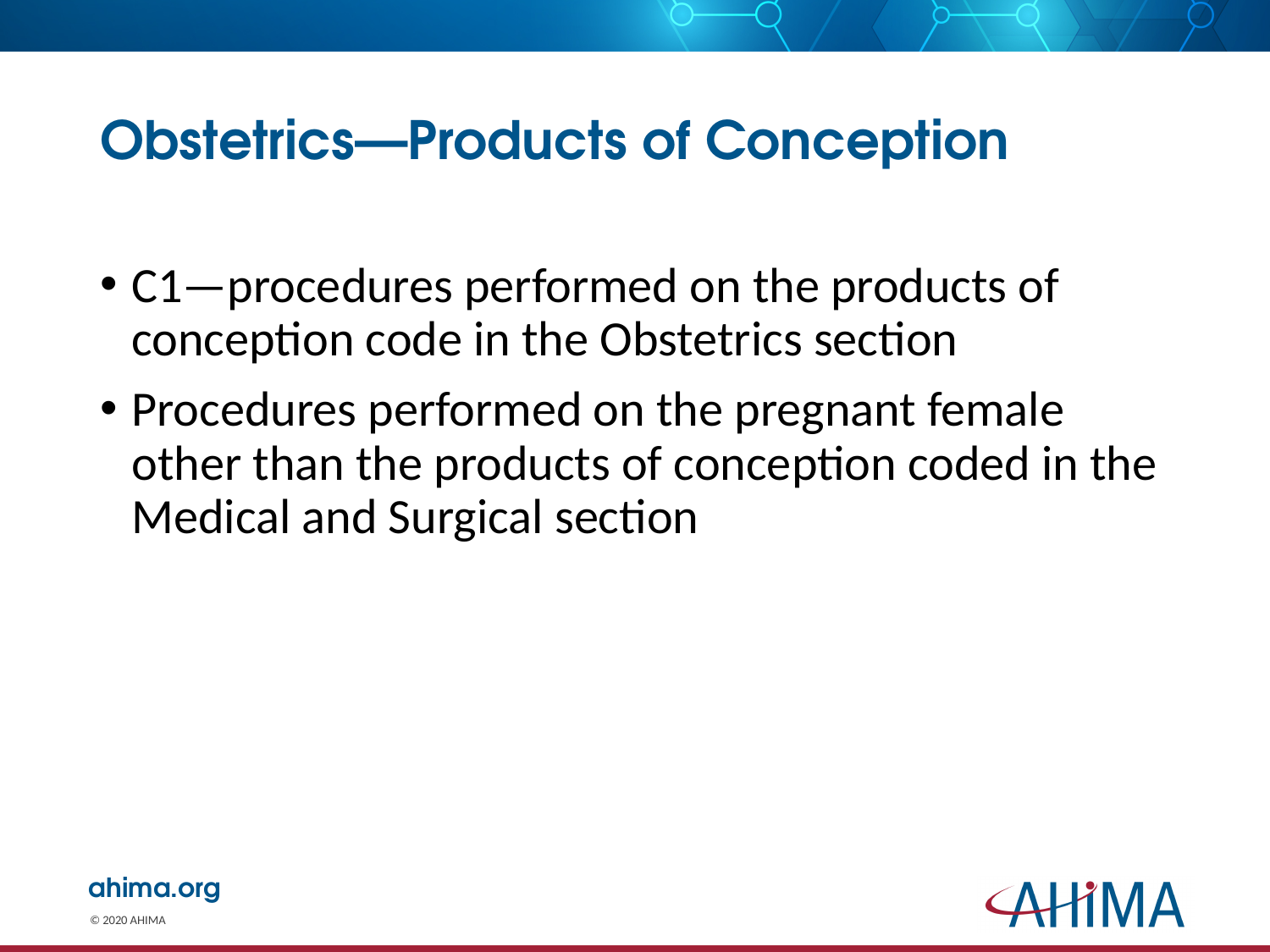

# Obstetrics—Products of Conception
C1—procedures performed on the products of conception code in the Obstetrics section
Procedures performed on the pregnant female other than the products of conception coded in the Medical and Surgical section